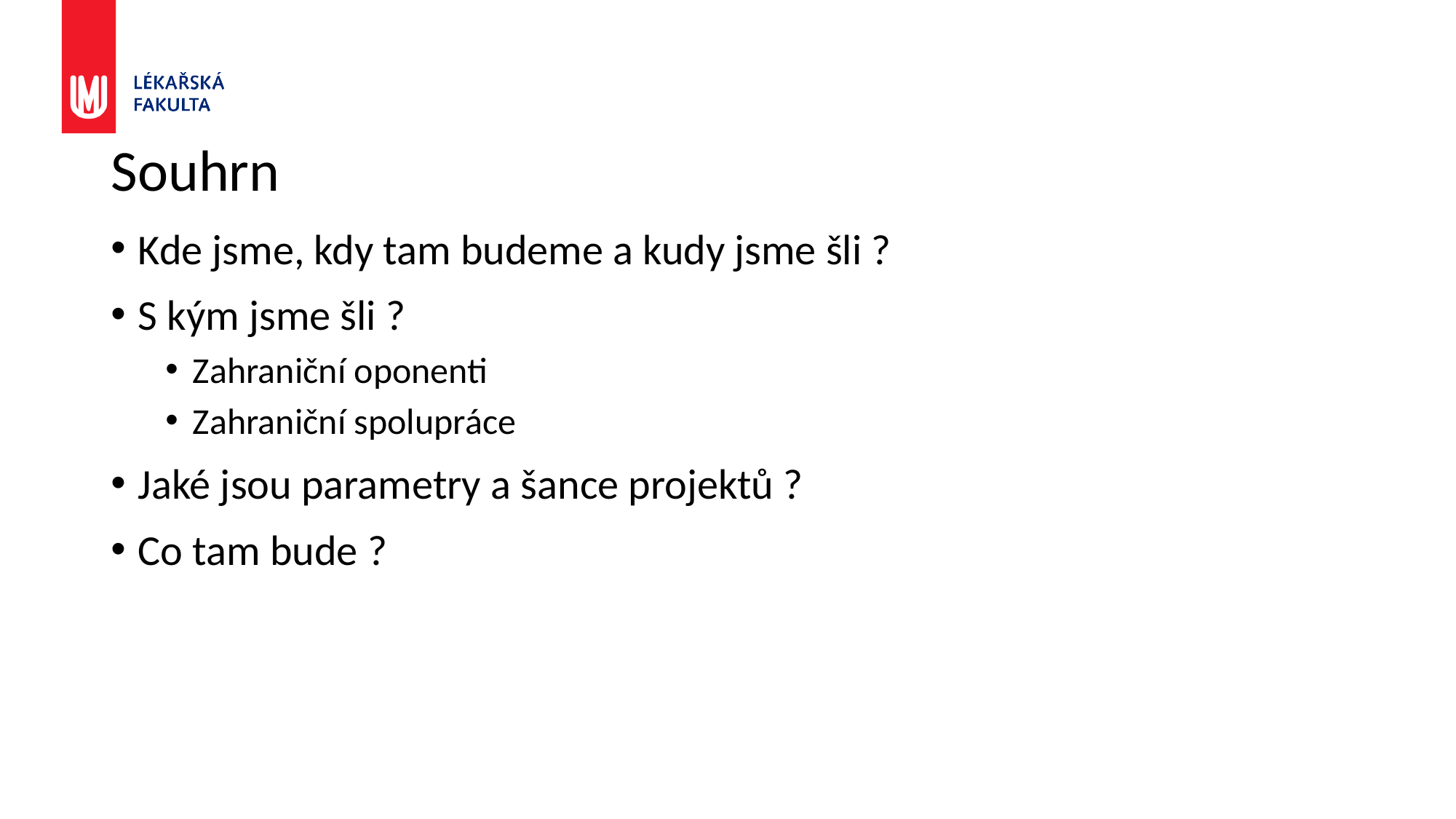

# Souhrn
Kde jsme, kdy tam budeme a kudy jsme šli ?
S kým jsme šli ?
Zahraniční oponenti
Zahraniční spolupráce
Jaké jsou parametry a šance projektů ?
Co tam bude ?